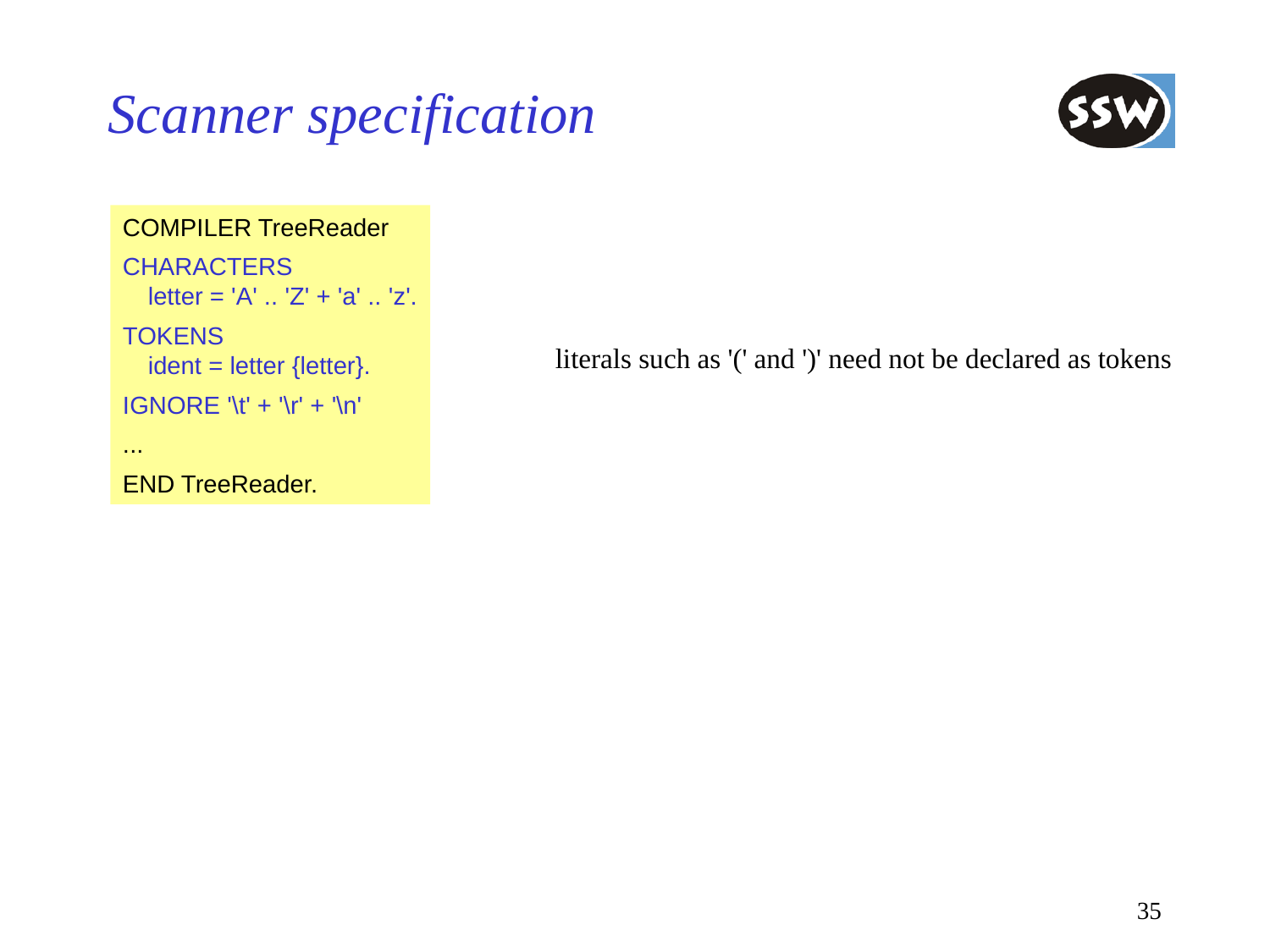

# Scanner specification
COMPILER TreeReader
CHARACTERS
	letter = 'A' .. 'Z' + 'a' .. 'z'.
TOKENS
	ident = letter {letter}.
IGNORE '\t' + '\r' + '\n'
...
END TreeReader.
literals such as '(' and ')' need not be declared as tokens
35